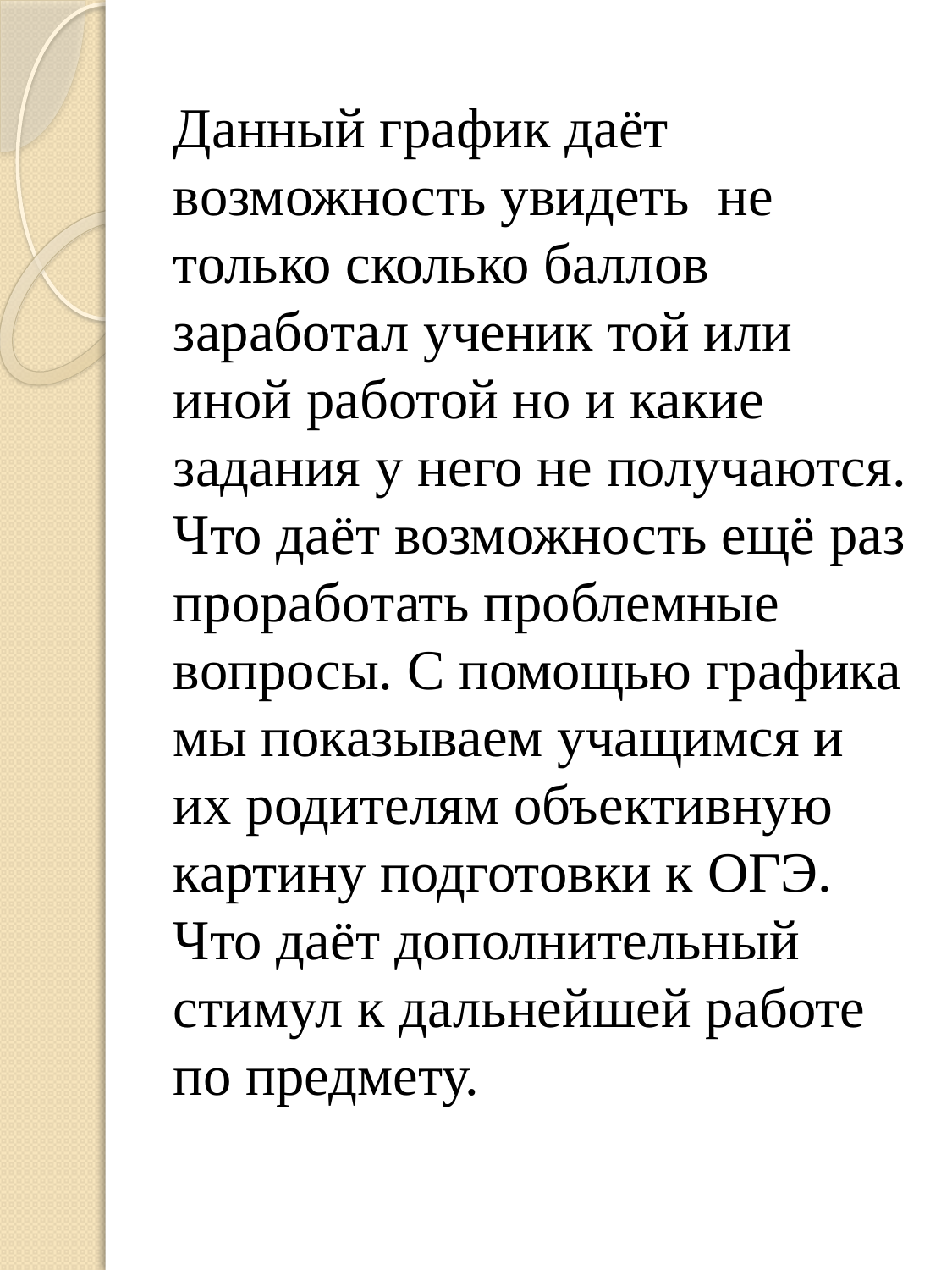

Данный график даёт возможность увидеть  не только сколько баллов заработал ученик той или иной работой но и какие задания у него не получаются. Что даёт возможность ещё раз проработать проблемные вопросы. С помощью графика мы показываем учащимся и их родителям объективную картину подготовки к ОГЭ. Что даёт дополнительный стимул к дальнейшей работе по предмету.